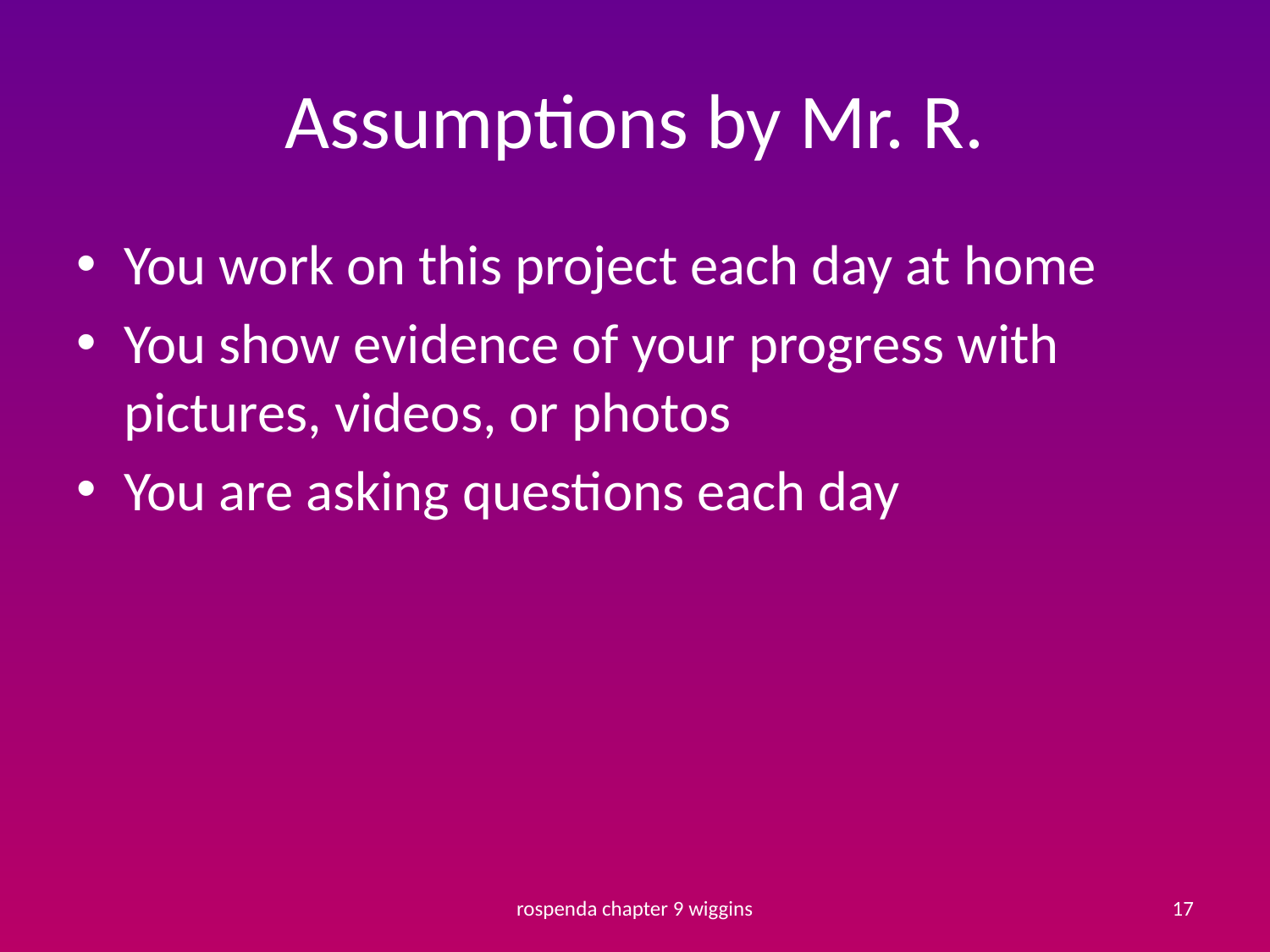

# Assumptions by Mr. R.
You work on this project each day at home
You show evidence of your progress with pictures, videos, or photos
You are asking questions each day
rospenda chapter 9 wiggins
17